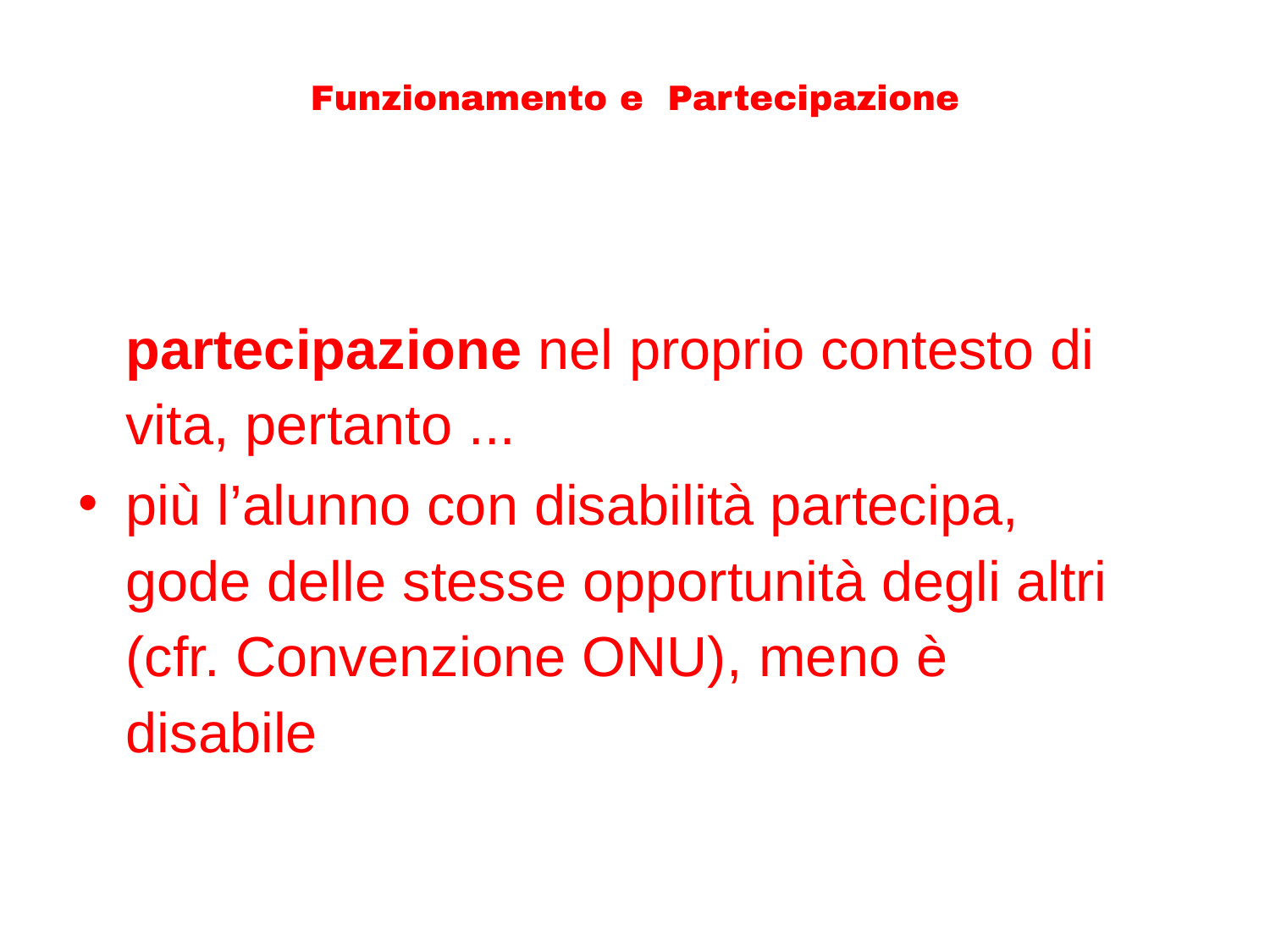

# Funzionamento e  Partecipazione
ICF indica come “positiva” la  partecipazione nel proprio contesto di  vita, pertanto ...
più l’alunno con disabilità partecipa,  gode delle stesse opportunità degli altri  (cfr. Convenzione ONU), meno è  disabile